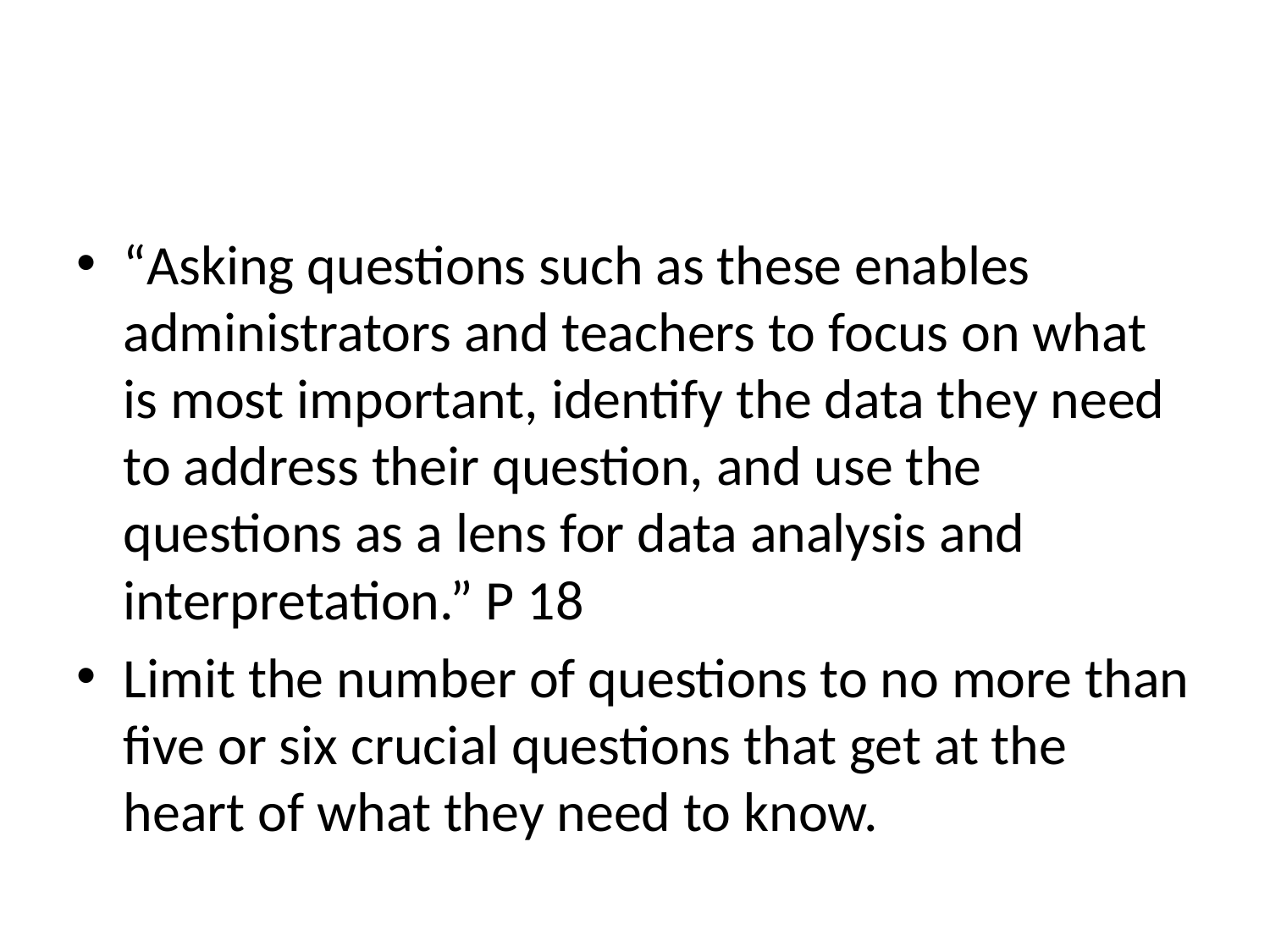

#
“Asking questions such as these enables administrators and teachers to focus on what is most important, identify the data they need to address their question, and use the questions as a lens for data analysis and interpretation.” P 18
Limit the number of questions to no more than five or six crucial questions that get at the heart of what they need to know.